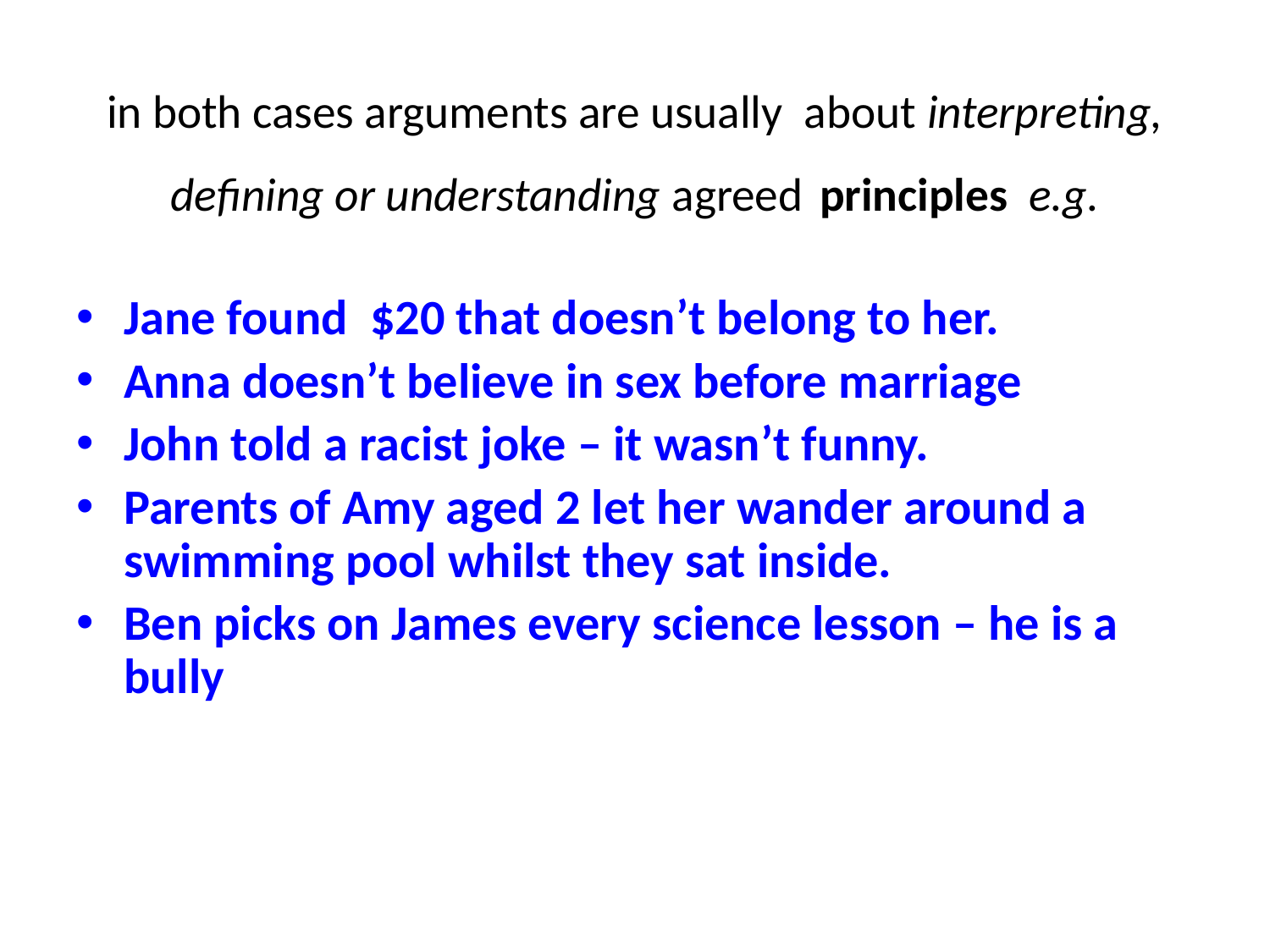

# in both cases arguments are usually  about interpreting, defining or understanding agreed principles  e.g.
Jane found  $20 that doesn’t belong to her.
Anna doesn’t believe in sex before marriage
John told a racist joke – it wasn’t funny.
Parents of Amy aged 2 let her wander around a swimming pool whilst they sat inside.
Ben picks on James every science lesson – he is a bully